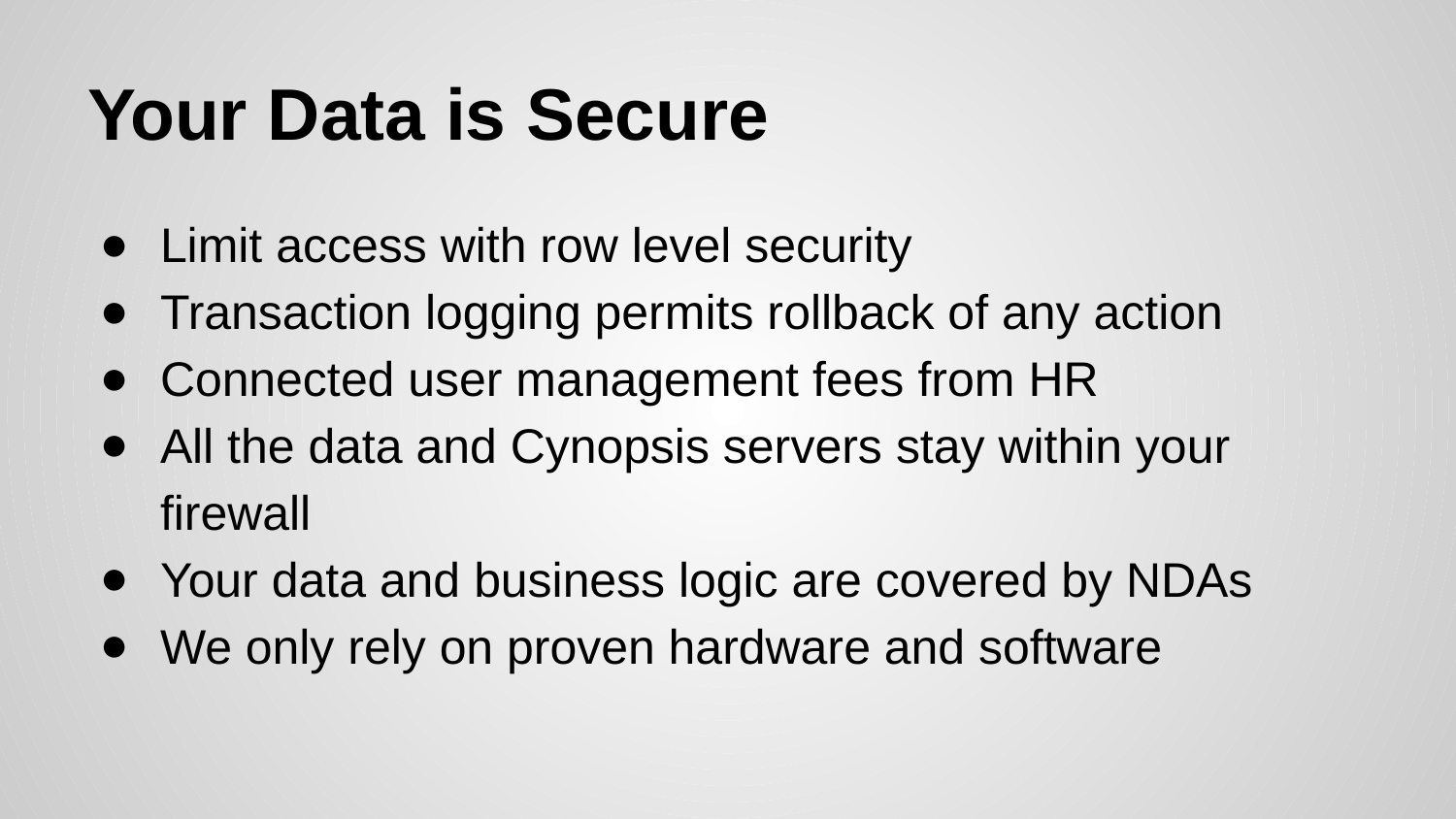

# Your Data is Secure
Limit access with row level security
Transaction logging permits rollback of any action
Connected user management fees from HR
All the data and Cynopsis servers stay within your firewall
Your data and business logic are covered by NDAs
We only rely on proven hardware and software